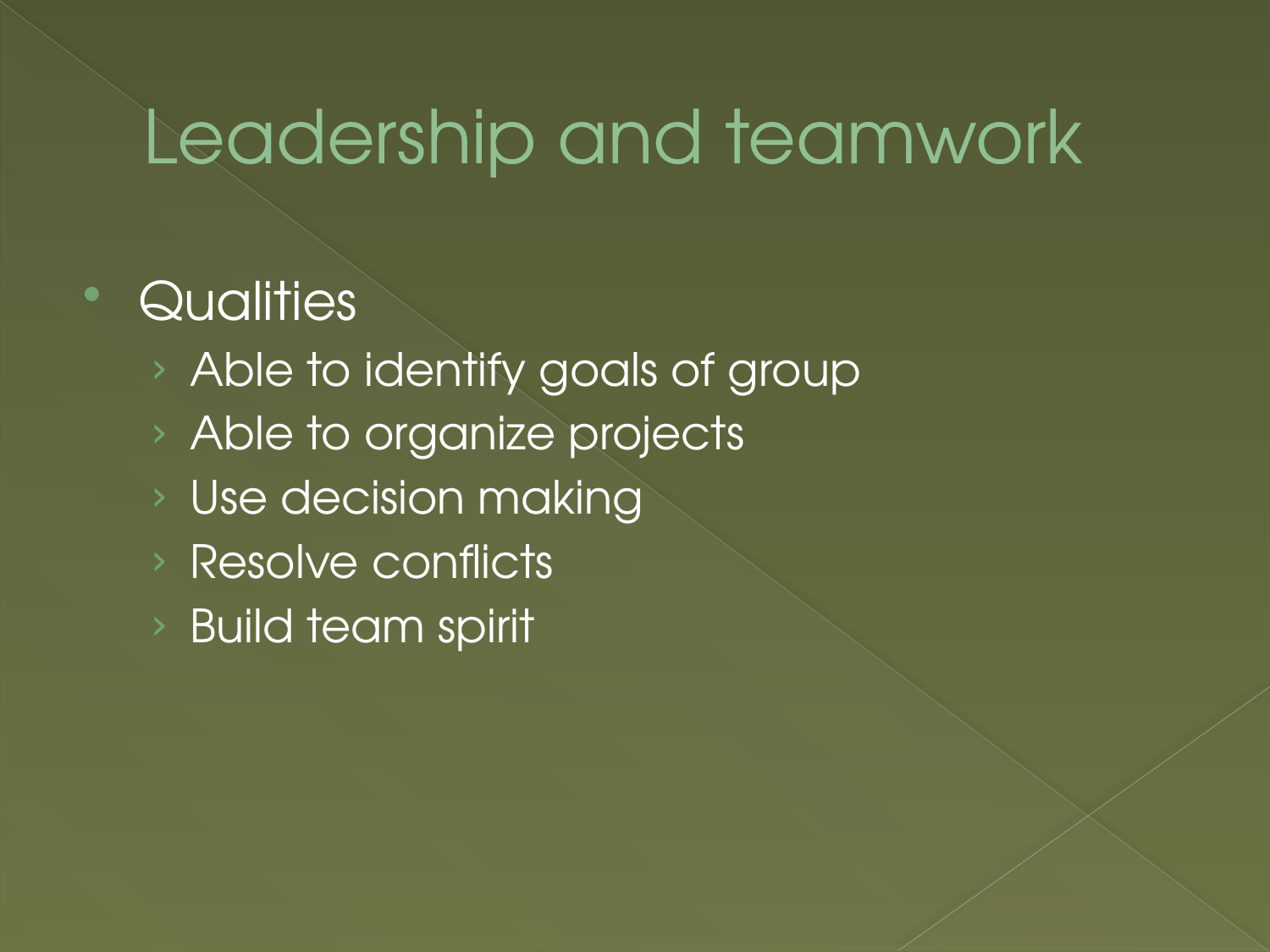

# Leadership and teamwork
Qualities
Able to identify goals of group
Able to organize projects
Use decision making
Resolve conflicts
Build team spirit